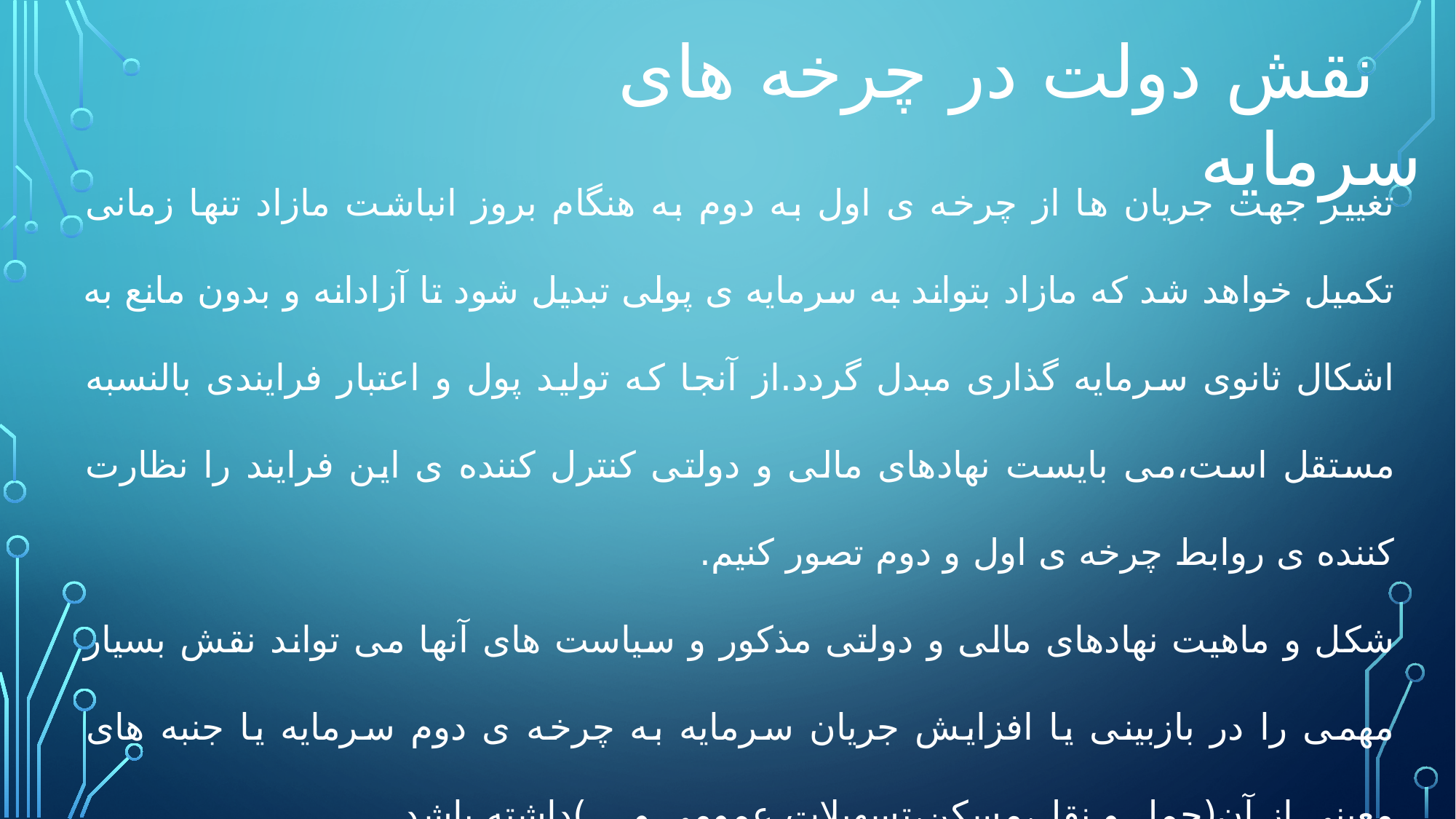

نقش دولت در چرخه های سرمایه
تغییر جهت جریان ها از چرخه ی اول به دوم به هنگام بروز انباشت مازاد تنها زمانی تکمیل خواهد شد که مازاد بتواند به سرمایه ی پولی تبدیل شود تا آزادانه و بدون مانع به اشکال ثانوی سرمایه گذاری مبدل گردد.از آنجا که تولید پول و اعتبار فرایندی بالنسبه مستقل است،می بایست نهادهای مالی و دولتی کنترل کننده ی این فرایند را نظارت کننده ی روابط چرخه ی اول و دوم تصور کنیم.
شکل و ماهیت نهادهای مالی و دولتی مذکور و سیاست های آنها می تواند نقش بسیار مهمی را در بازبینی یا افزایش جریان سرمایه به چرخه ی دوم سرمایه یا جنبه های معینی از آن(حمل و نقل،مسکن،تسهیلات عمومی و ...)داشته باشد.